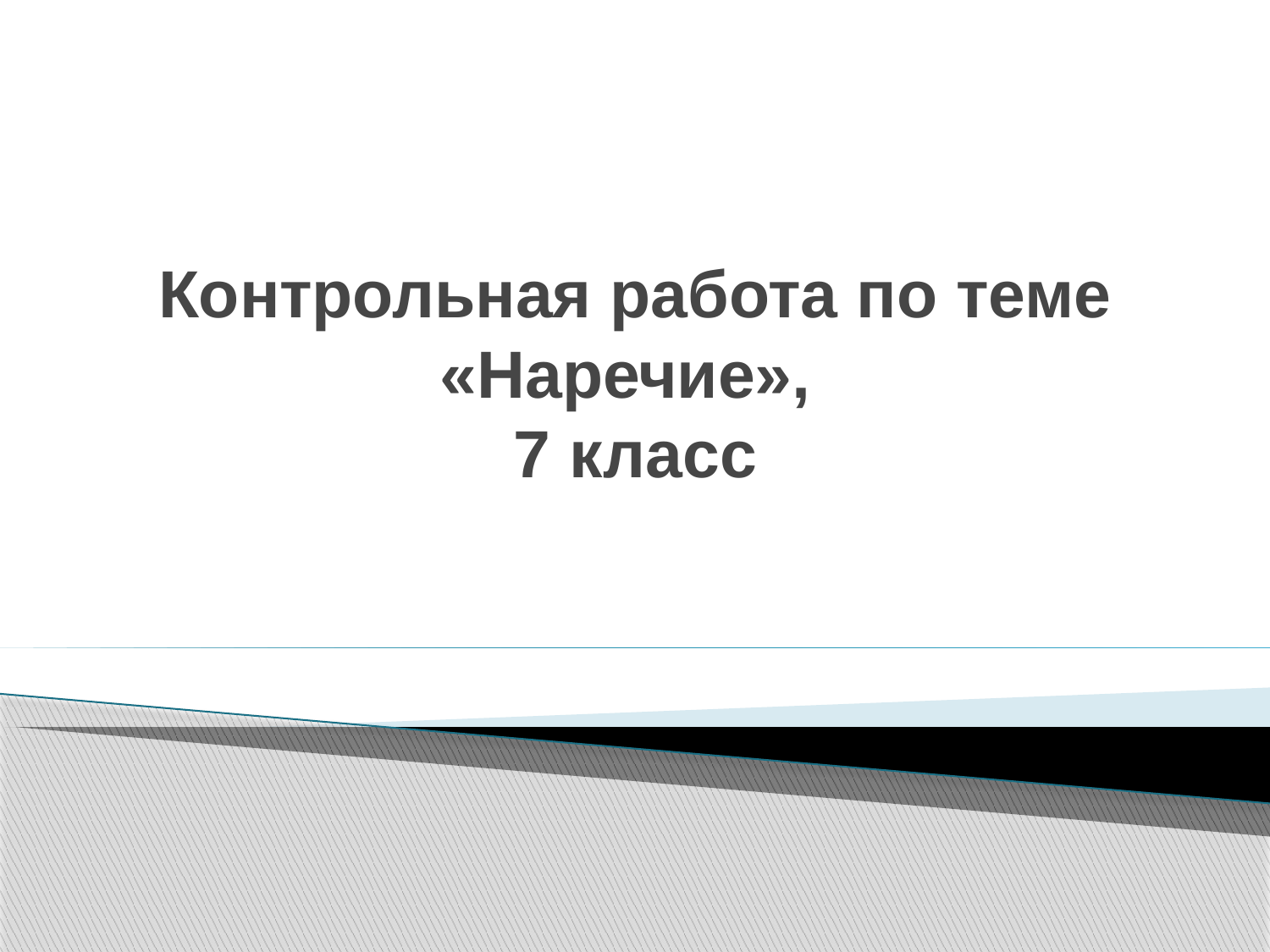

# Контрольная работа по теме «Наречие», 7 класс